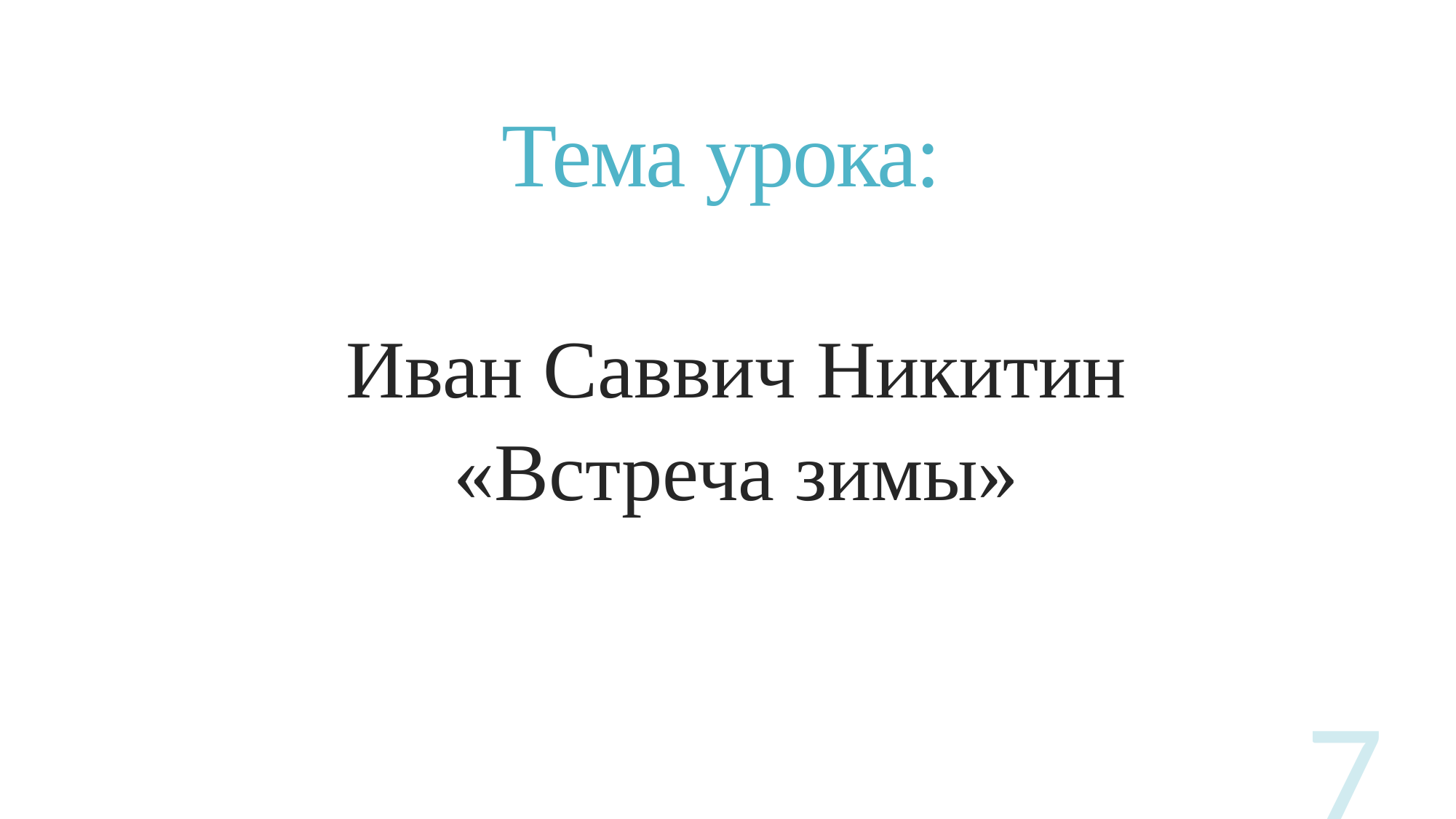

# Тема урока:
Иван Саввич Никитин
«Встреча зимы»
7